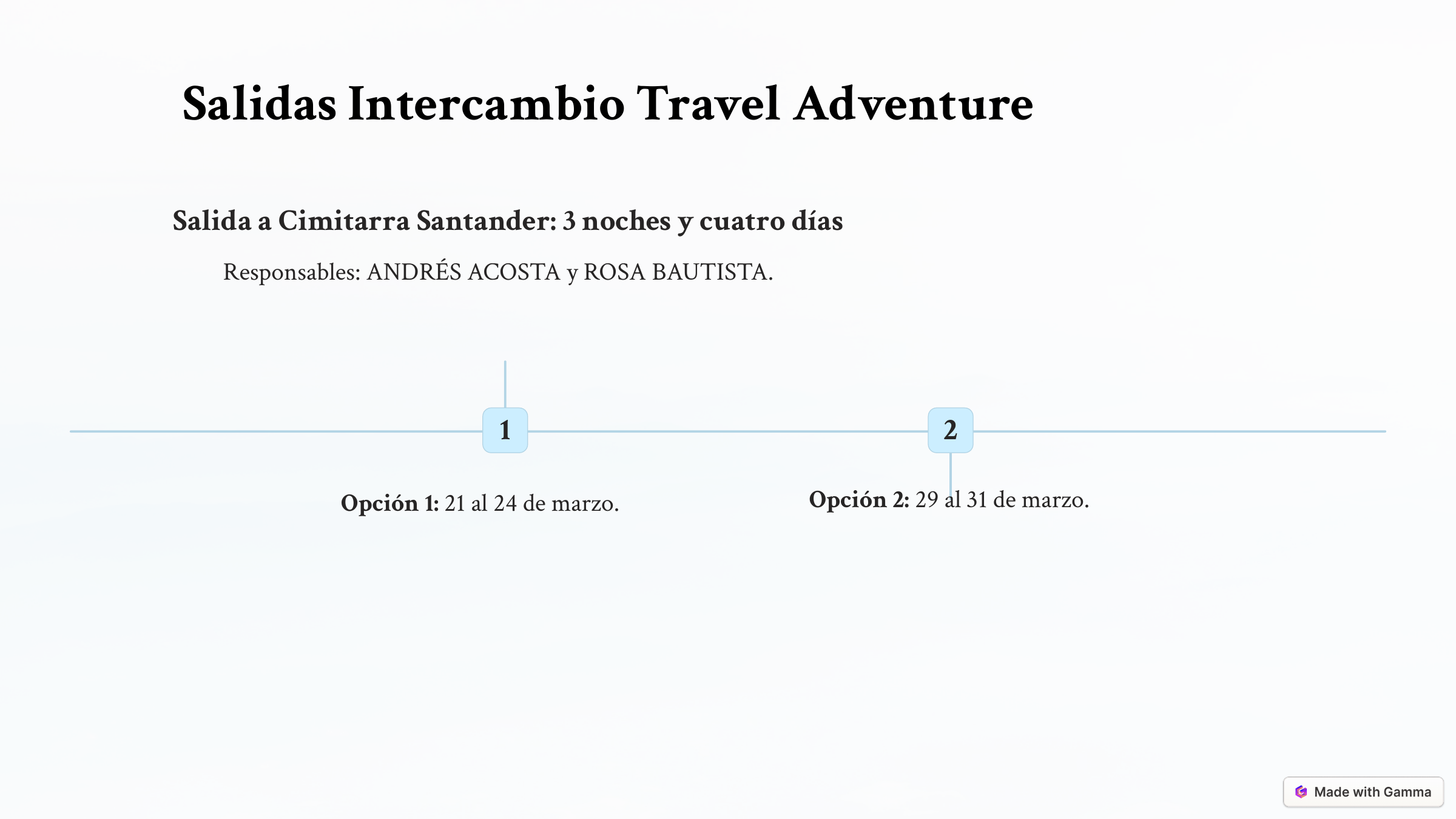

Salidas Intercambio Travel Adventure
Salida a Cimitarra Santander: 3 noches y cuatro días
Responsables: ANDRÉS ACOSTA y ROSA BAUTISTA.

1
2

Opción 2: 29 al 31 de marzo.
Opción 1: 21 al 24 de marzo.